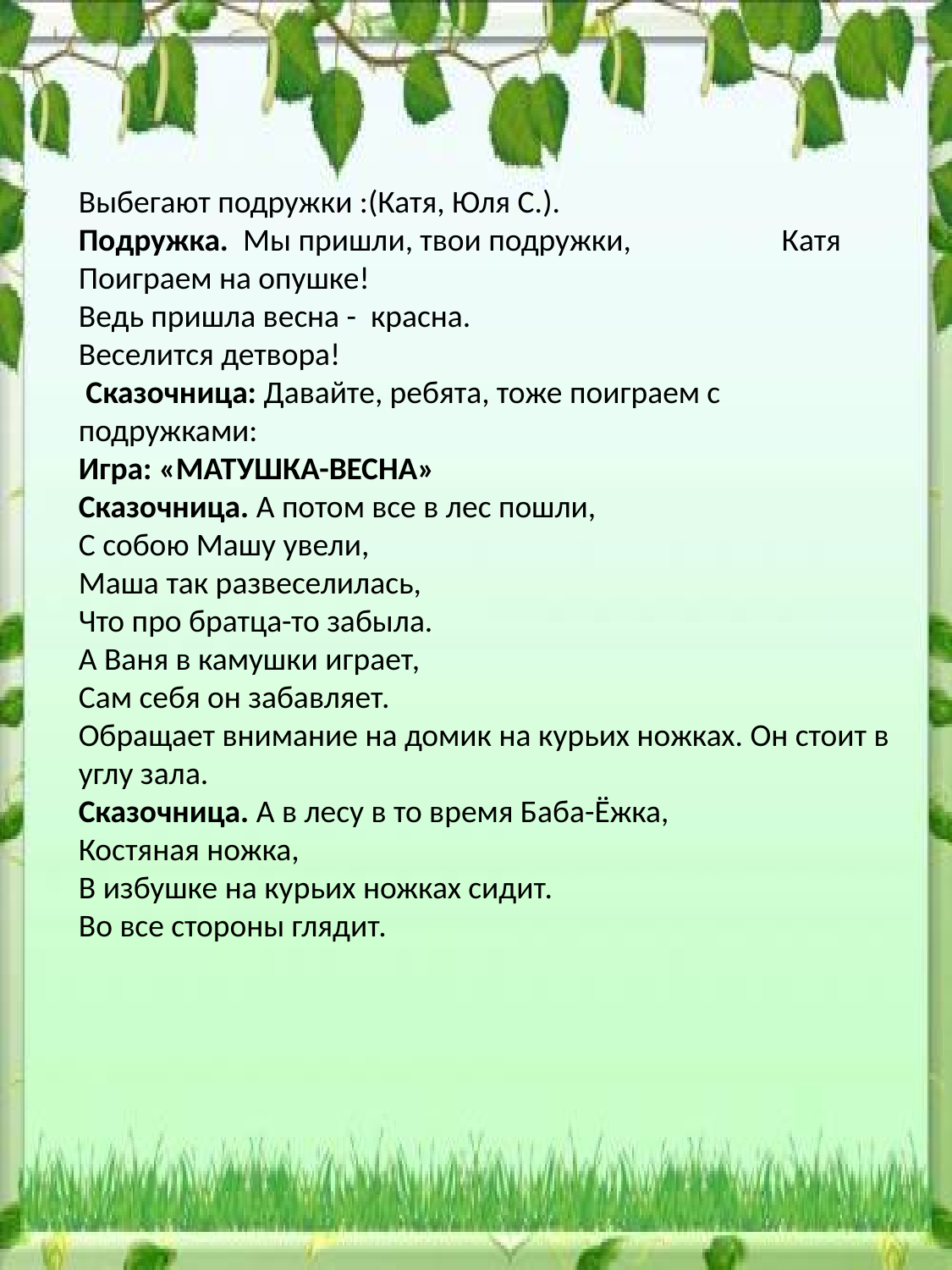

Выбегают подружки :(Катя, Юля С.).
Подружка.  Мы пришли, твои подружки,                     Катя
Поиграем на опушке!
Ведь пришла весна -  красна.
Веселится детвора!
 Сказочница: Давайте, ребята, тоже поиграем с подружками:
Игра: «МАТУШКА-ВЕСНА»
Сказочница. А потом все в лес пошли,
С собою Машу увели,
Маша так развеселилась,
Что про братца-то забыла.
А Ваня в камушки играет,
Сам себя он забавляет.
Обращает внимание на домик на курьих ножках. Он стоит в углу зала.
Сказочница. А в лесу в то время Баба-Ёжка,
Костяная ножка,
В избушке на курьих ножках сидит.
Во все стороны глядит.